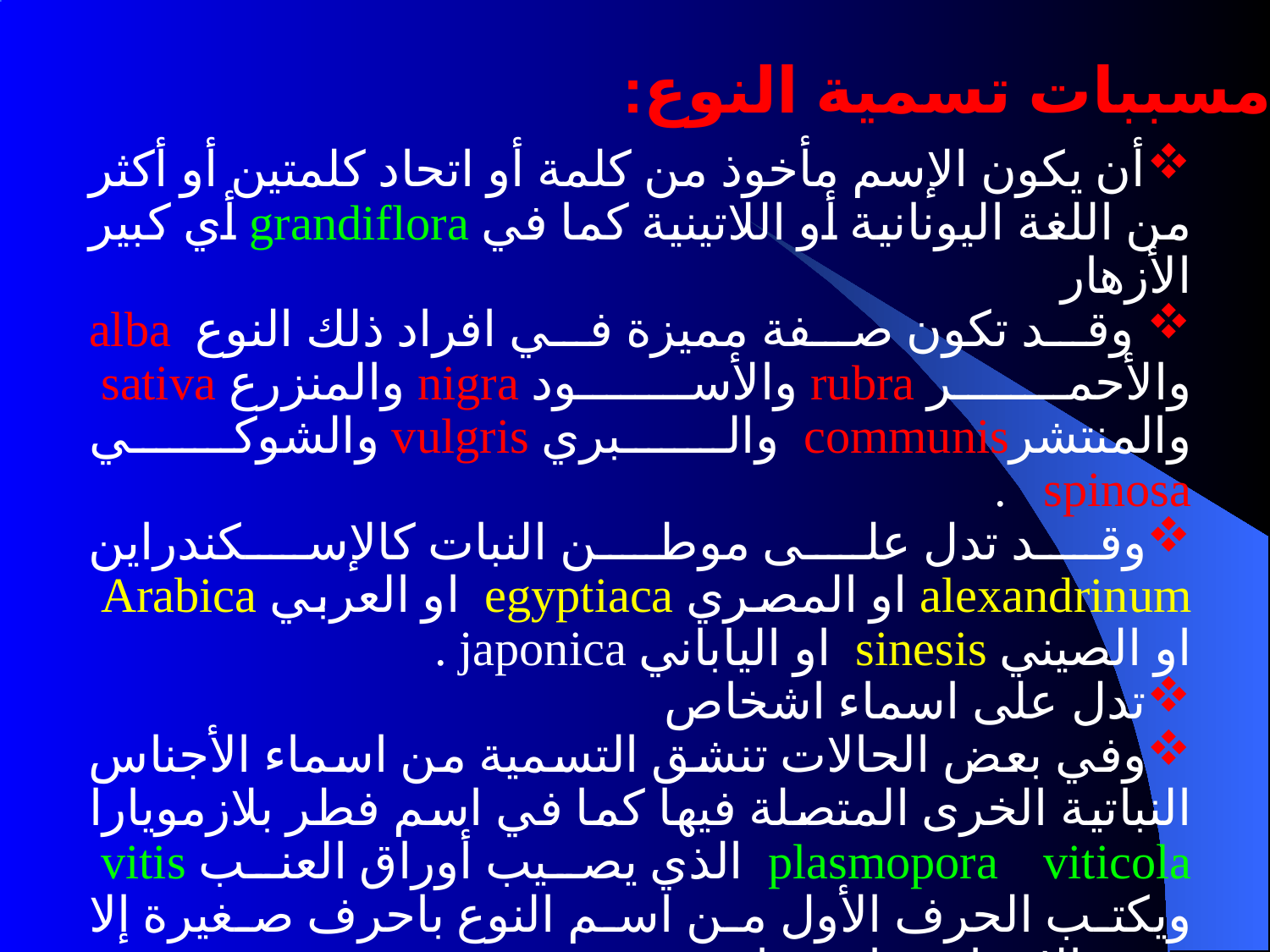

مسببات تسمية النوع:
أن يكون الإسم مأخوذ من كلمة أو اتحاد كلمتين أو أكثر من اللغة اليونانية أو اللاتينية كما في grandiflora أي كبير الأزهار
 وقد تكون صفة مميزة في افراد ذلك النوع  alba والأحمر rubra والأسود nigra والمنزرع sativa  والمنتشرcommunis  والبري vulgris والشوكي spinosa   .
وقد تدل على موطن النبات كالإسكندراين alexandrinum او المصري egyptiaca  او العربي Arabica  او الصيني sinesis  او الياباني japonica .
تدل على اسماء اشخاص
وفي بعض الحالات تنشق التسمية من اسماء الأجناس النباتية الخرى المتصلة فيها كما في اسم فطر بلازمويارا plasmopora viticola  الذي يصيب أوراق العنب vitis  ويكتب الحرف الأول من اسم النوع باحرف صغيرة إلا في حالات استثنائية خاصة.